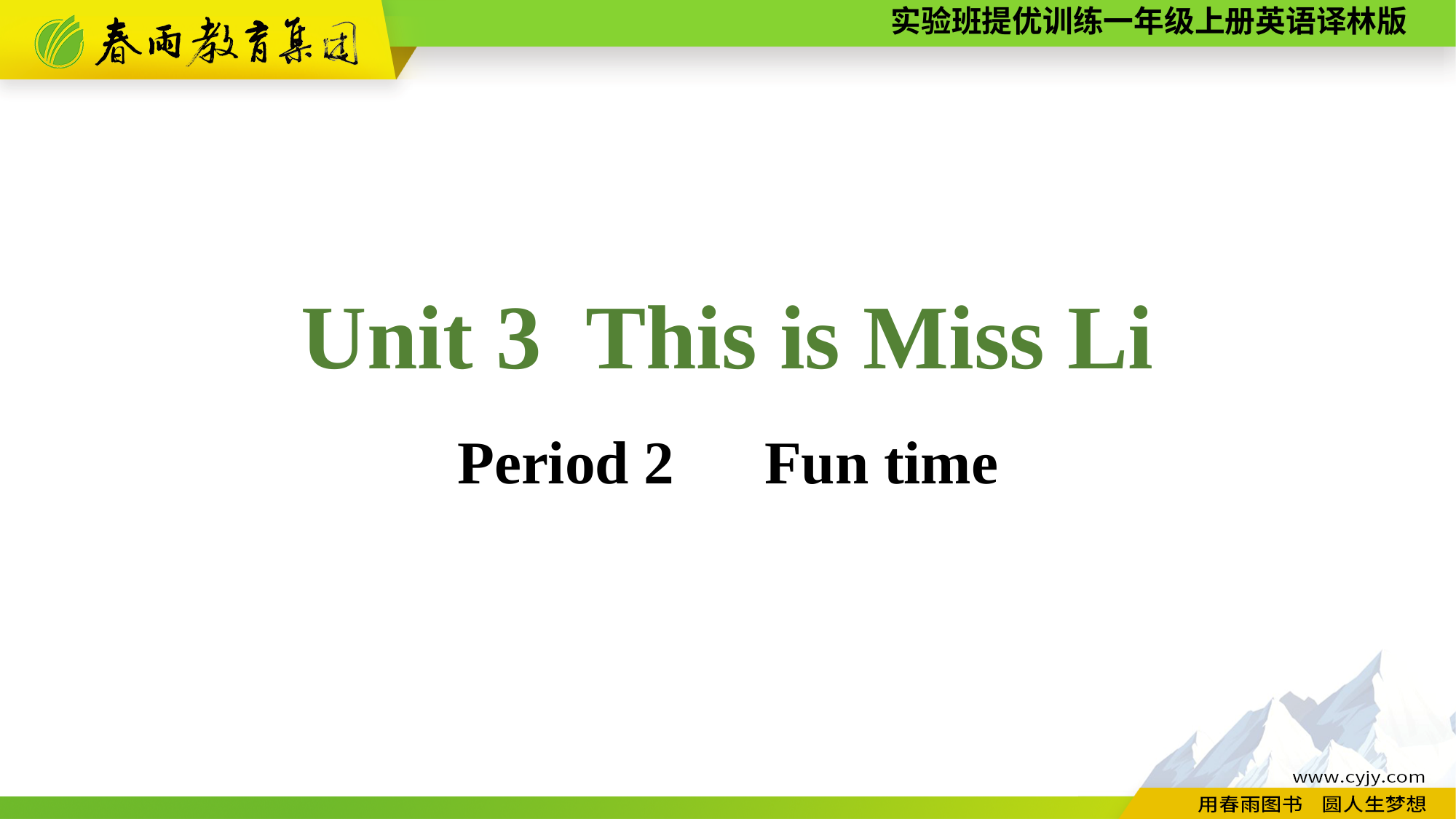

Unit 3  This is Miss Li
Period 2　Fun time